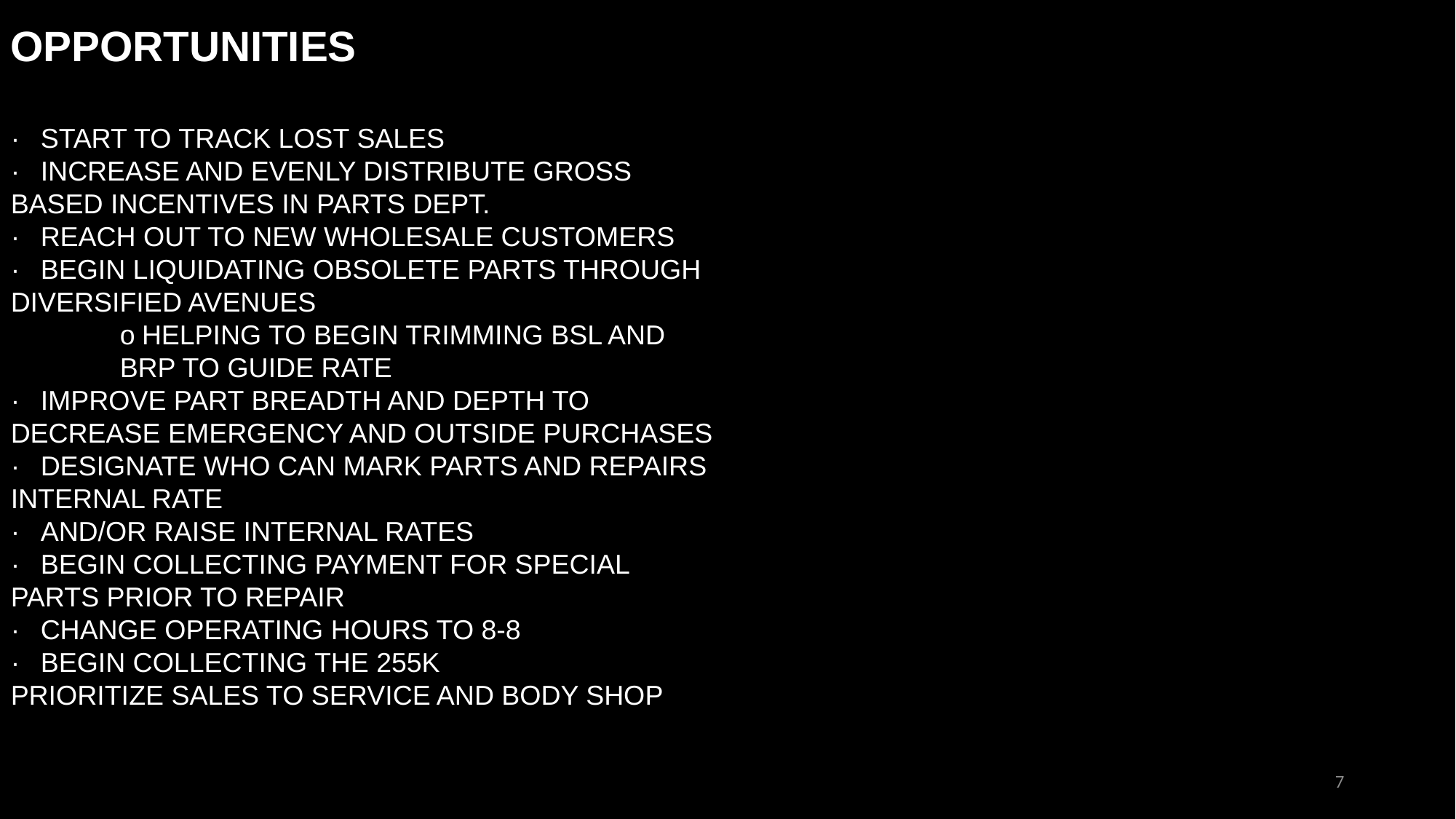

OPPORTUNITIES

·      START TO TRACK LOST SALES
·      INCREASE AND EVENLY DISTRIBUTE GROSS BASED INCENTIVES IN PARTS DEPT.
·      REACH OUT TO NEW WHOLESALE CUSTOMERS
·      BEGIN LIQUIDATING OBSOLETE PARTS THROUGH DIVERSIFIED AVENUES
o  HELPING TO BEGIN TRIMMING BSL AND BRP TO GUIDE RATE
·      IMPROVE PART BREADTH AND DEPTH TO DECREASE EMERGENCY AND OUTSIDE PURCHASES
·      DESIGNATE WHO CAN MARK PARTS AND REPAIRS INTERNAL RATE
·      AND/OR RAISE INTERNAL RATES
·      BEGIN COLLECTING PAYMENT FOR SPECIAL PARTS PRIOR TO REPAIR
·      CHANGE OPERATING HOURS TO 8-8
·      BEGIN COLLECTING THE 255K
PRIORITIZE SALES TO SERVICE AND BODY SHOP
7